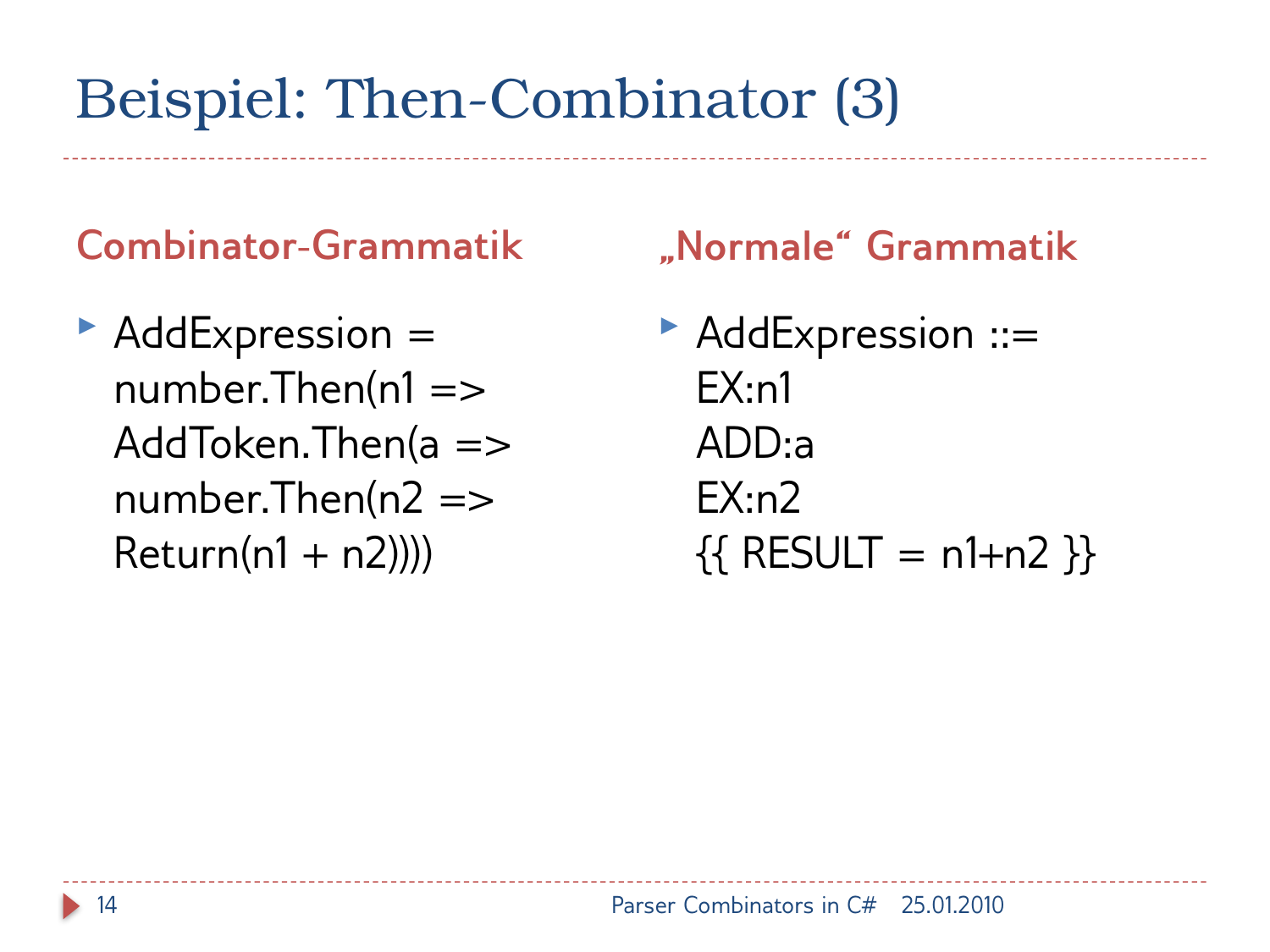

# Beispiel: Then-Combinator (3)
Combinator-Grammatik
„Normale“ Grammatik
AddExpression =
number.Then(n1 =>
AddToken.Then(a =>
number.Then(n2 =>
Return(n1 + n2))))

AddExpression ::=
EX:n1
ADD:a
EX:n2
{{ RESULT = n1+n2 }}
14
Parser Combinators in C#
25.01.2010